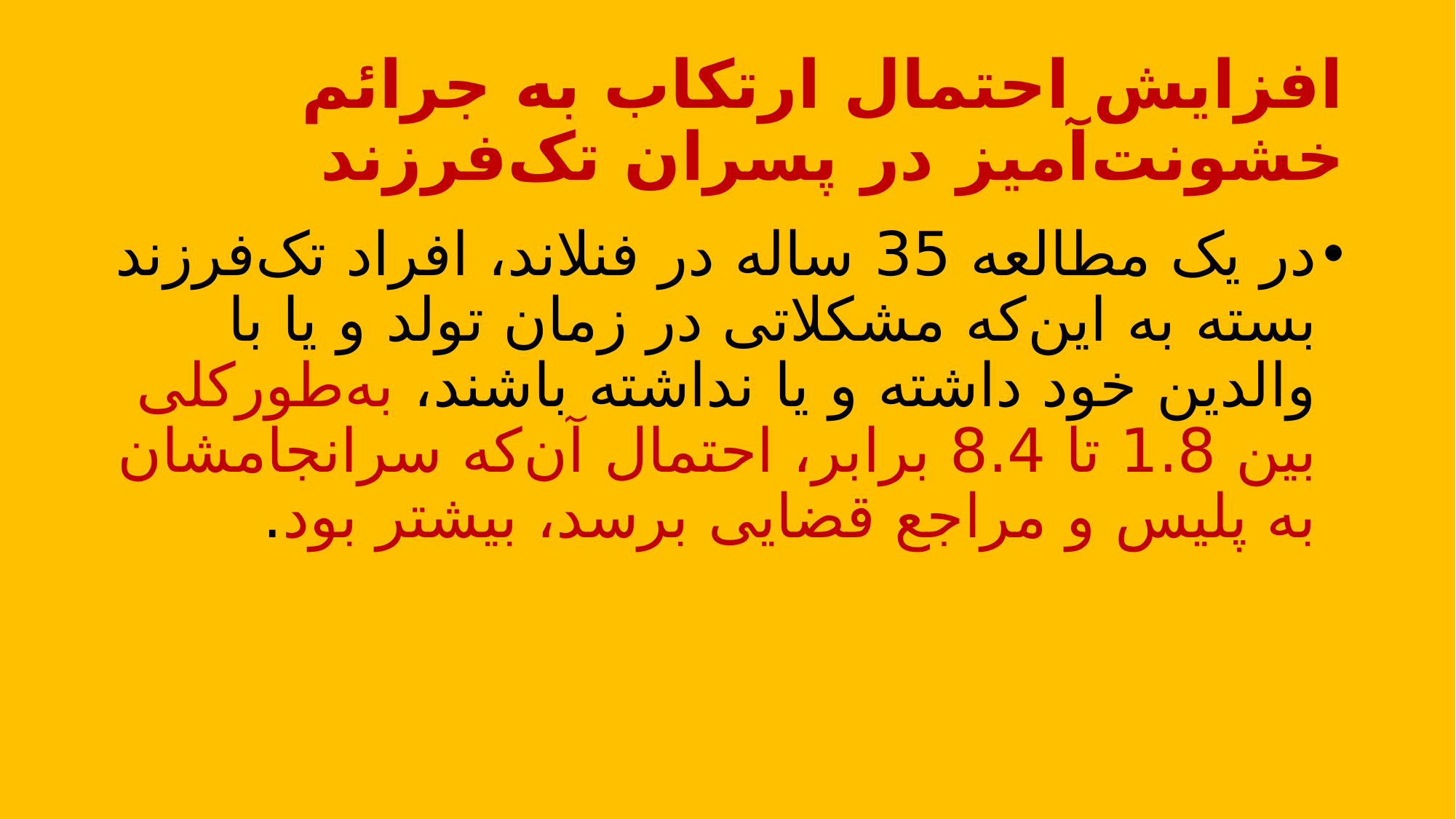

# افزایش احتمال ارتکاب به جرائم خشونت‌آمیز در پسران تک‌فرزند
در یک مطالعه 35 ساله در فنلاند، افراد تک‌فرزند بسته به این‌که مشکلاتی در زمان تولد و یا با والدین خود داشته و یا نداشته باشند، به‌طورکلی بین 1.8 تا 8.4 برابر، احتمال آن‌که سرانجامشان به پلیس و مراجع قضایی برسد، بیشتر بود.